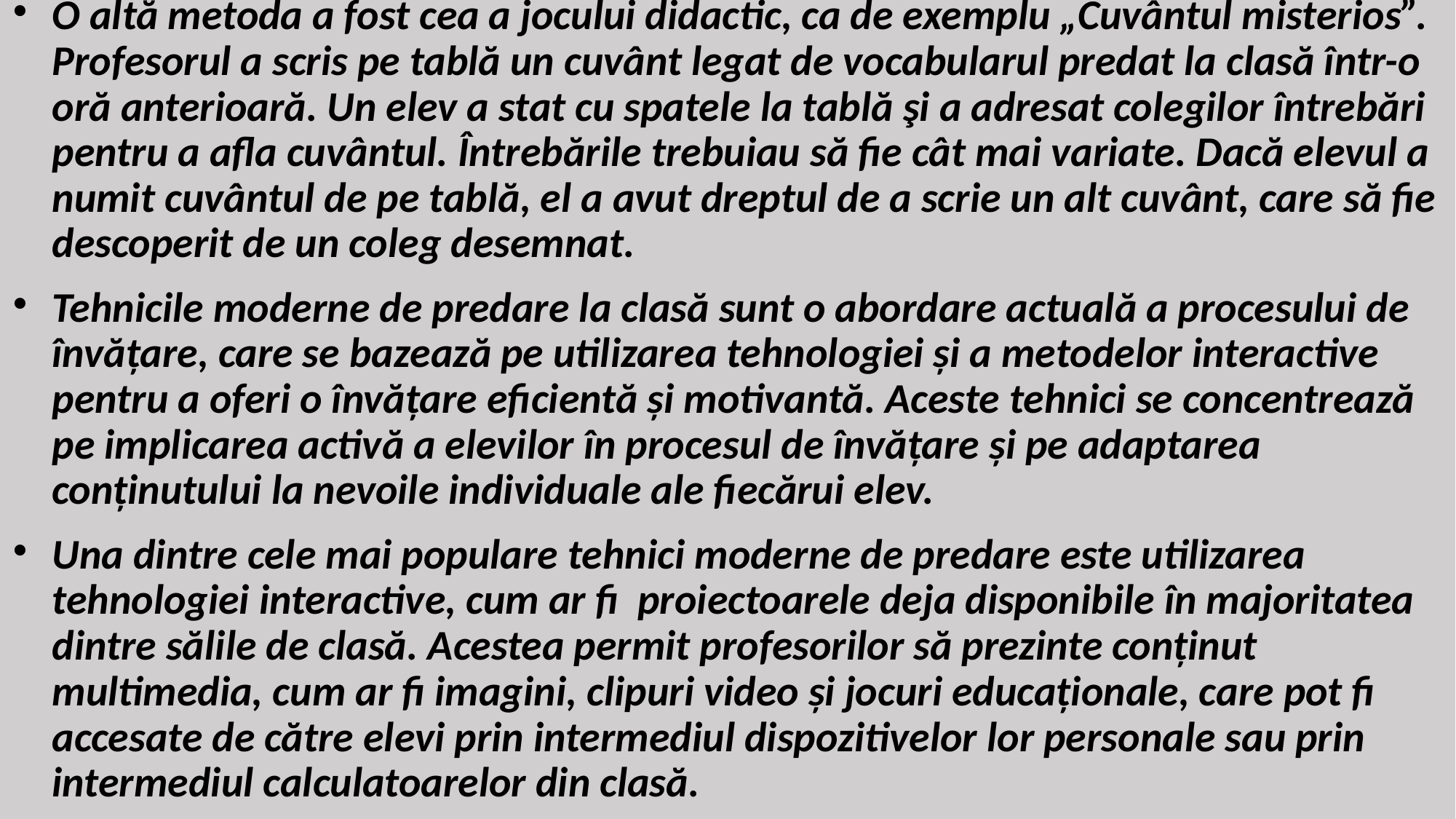

# O altă metoda a fost cea a jocului didactic, ca de exemplu „Cuvântul misterios”. Profesorul a scris pe tablă un cuvânt legat de vocabularul predat la clasă într-o oră anterioară. Un elev a stat cu spatele la tablă şi a adresat colegilor întrebări pentru a afla cuvântul. Întrebările trebuiau să fie cât mai variate. Dacă elevul a numit cuvântul de pe tablă, el a avut dreptul de a scrie un alt cuvânt, care să fie descoperit de un coleg desemnat.
Tehnicile moderne de predare la clasă sunt o abordare actuală a procesului de învățare, care se bazează pe utilizarea tehnologiei și a metodelor interactive pentru a oferi o învățare eficientă și motivantă. Aceste tehnici se concentrează pe implicarea activă a elevilor în procesul de învățare și pe adaptarea conținutului la nevoile individuale ale fiecărui elev.
Una dintre cele mai populare tehnici moderne de predare este utilizarea tehnologiei interactive, cum ar fi  proiectoarele deja disponibile în majoritatea dintre sălile de clasă. Acestea permit profesorilor să prezinte conținut multimedia, cum ar fi imagini, clipuri video și jocuri educaționale, care pot fi accesate de către elevi prin intermediul dispozitivelor lor personale sau prin intermediul calculatoarelor din clasă.